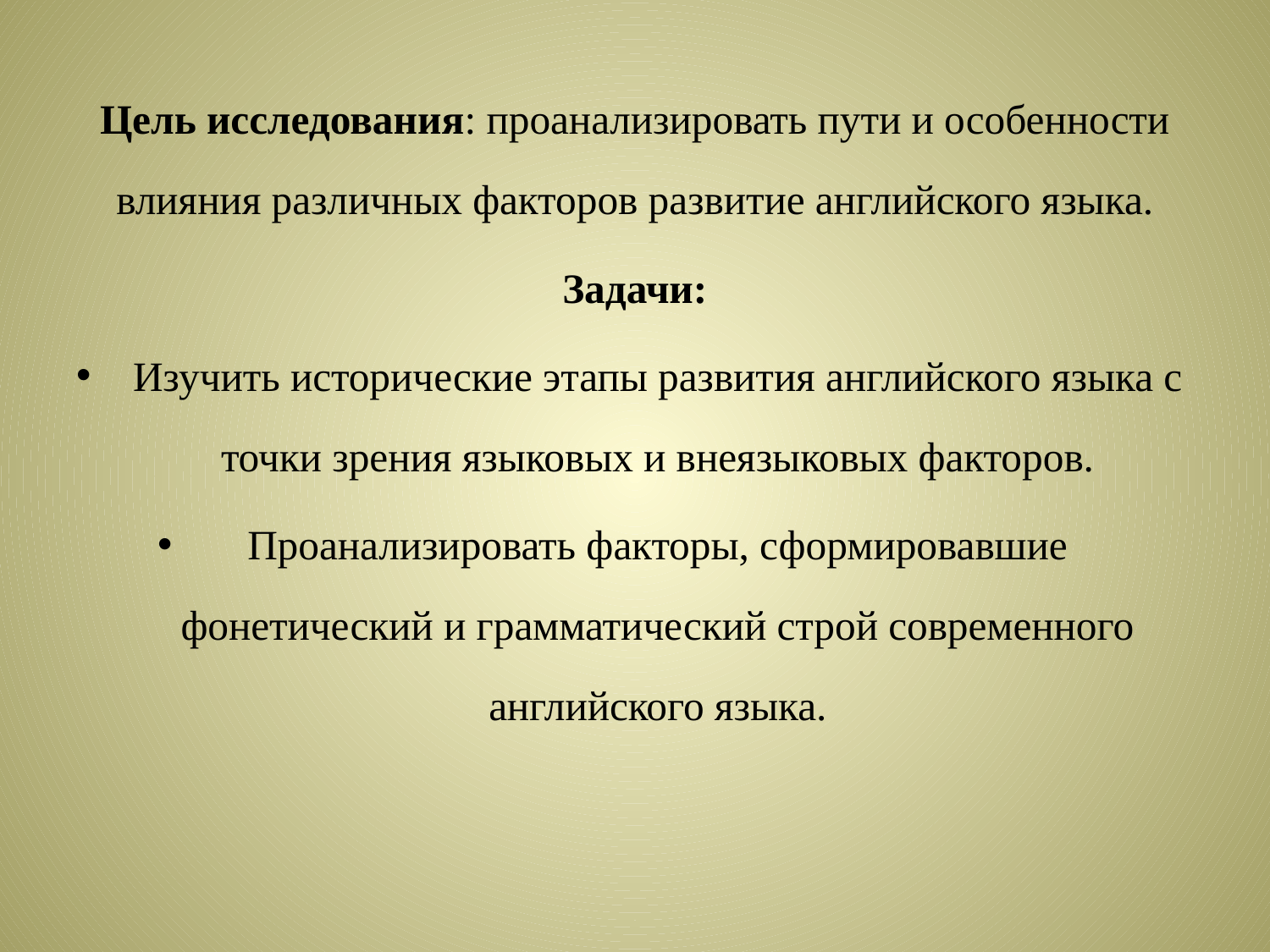

Цель исследования: проанализировать пути и особенности влияния различных факторов развитие английского языка.
Задачи:
Изучить исторические этапы развития английского языка с точки зрения языковых и внеязыковых факторов.
Проанализировать факторы, сформировавшие фонетический и грамматический строй современного английского языка.